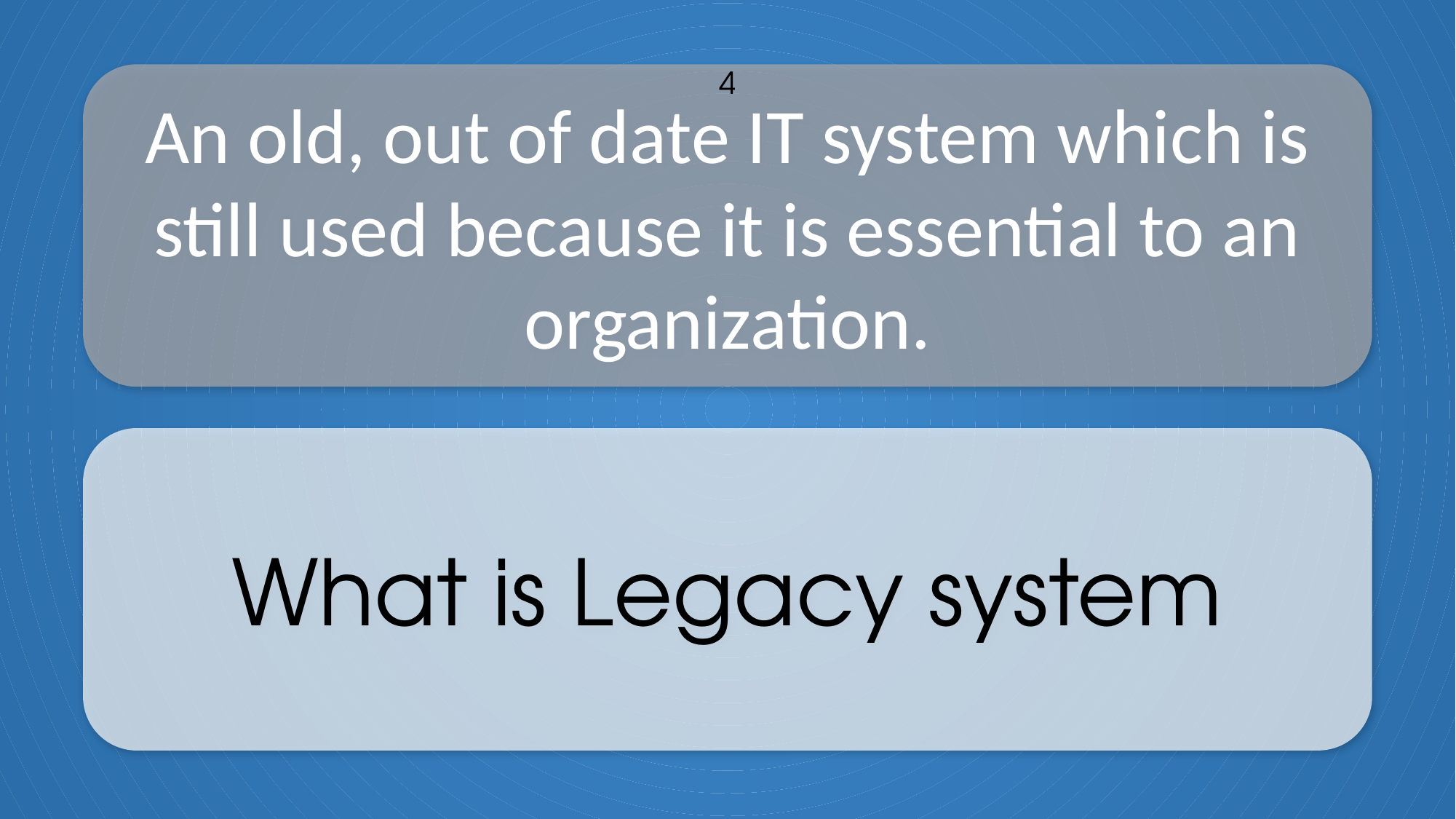

An old, out of date IT system which is still used because it is essential to an organization.
4
What is Legacy system